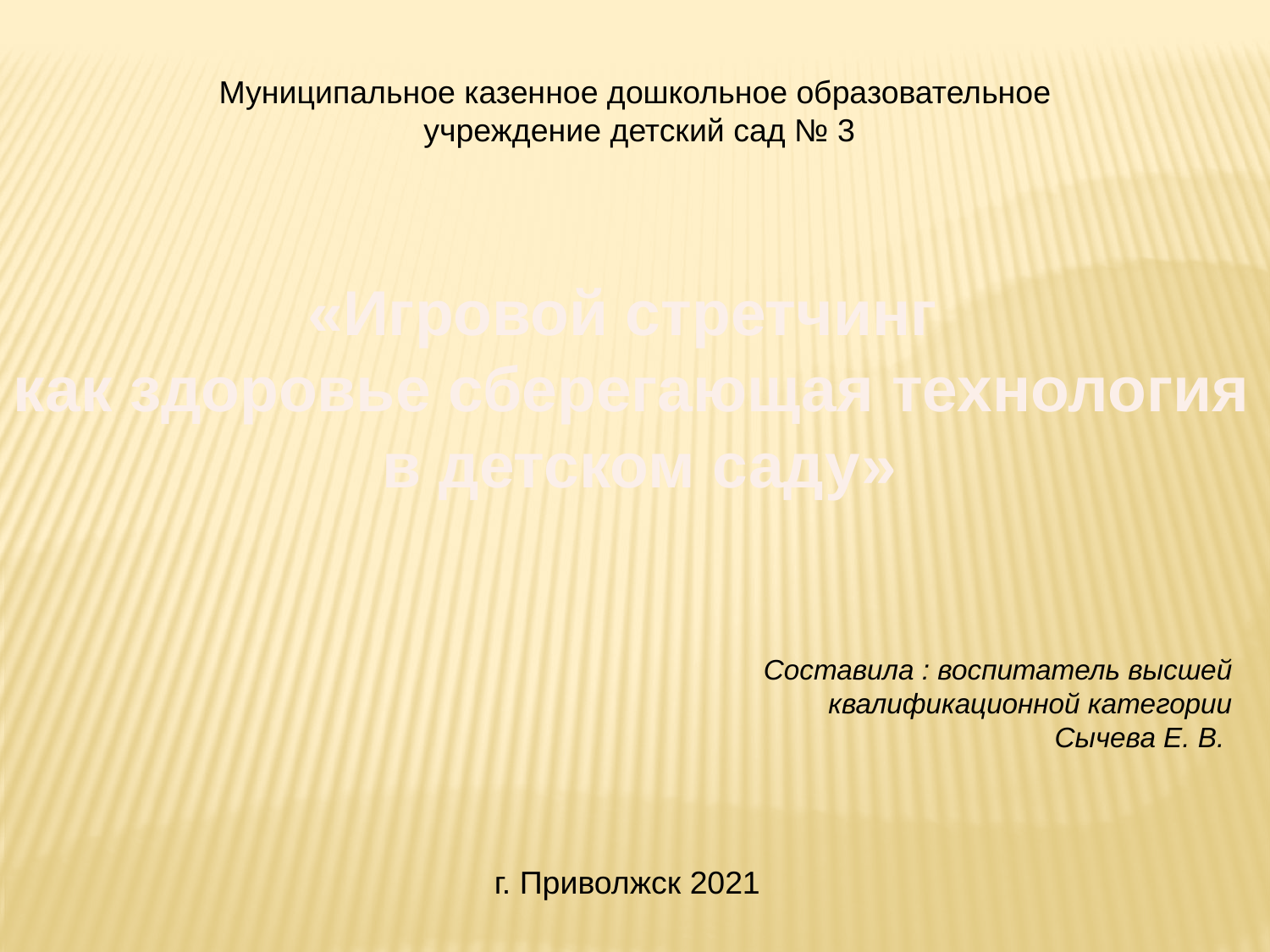

Муниципальное казенное дошкольное образовательное
 учреждение детский сад № 3
«Игровой стретчинг
как здоровье сберегающая технология
 в детском саду»

Составила : воспитатель высшей
 квалификационной категории
Сычева Е. В.
г. Приволжск 2021